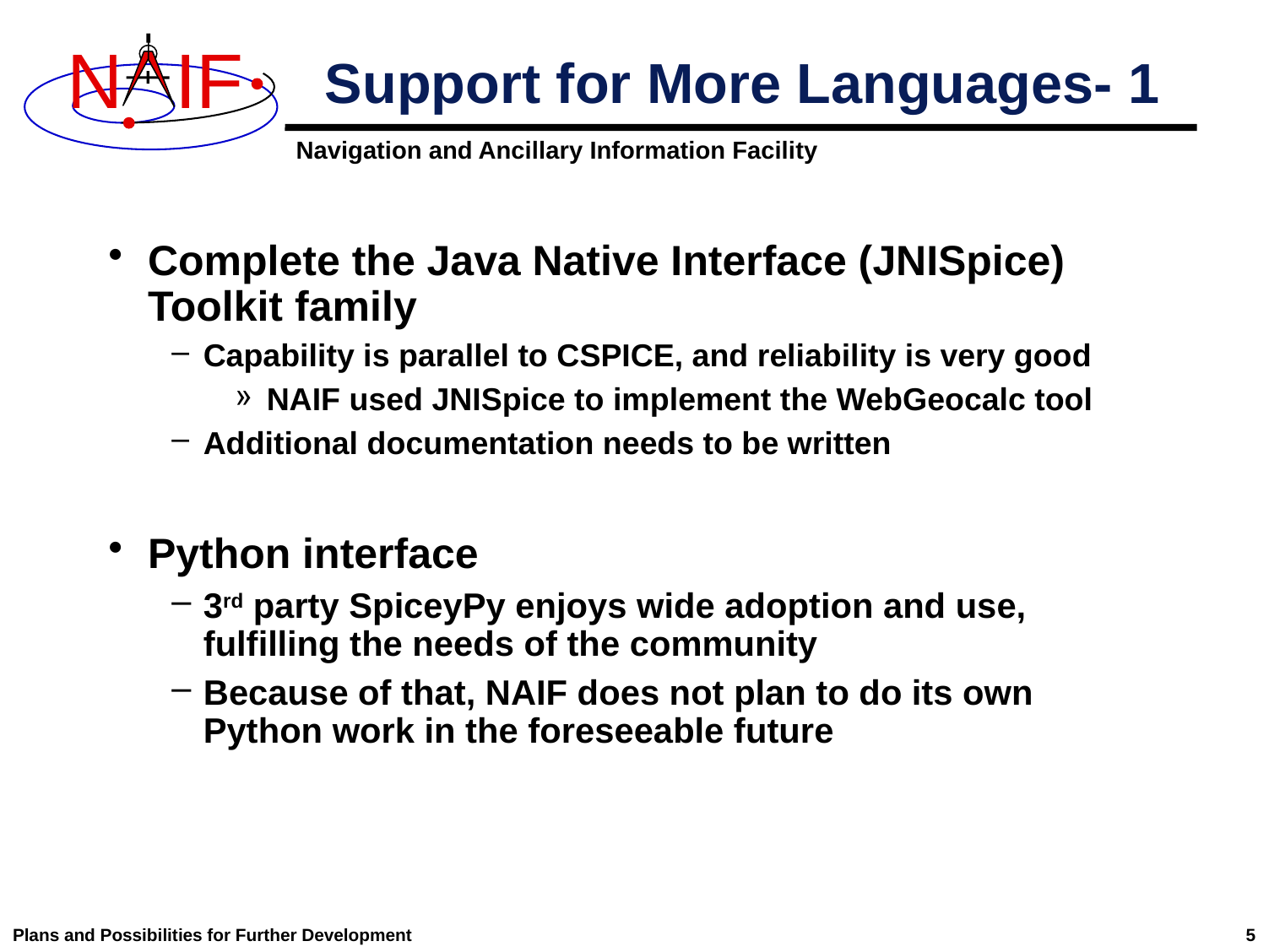

# Support for More Languages- 1
Complete the Java Native Interface (JNISpice) Toolkit family
Capability is parallel to CSPICE, and reliability is very good
NAIF used JNISpice to implement the WebGeocalc tool
Additional documentation needs to be written

Python interface
3rd party SpiceyPy enjoys wide adoption and use, fulfilling the needs of the community
Because of that, NAIF does not plan to do its own Python work in the foreseeable future
Plans and Possibilities for Further Development
5